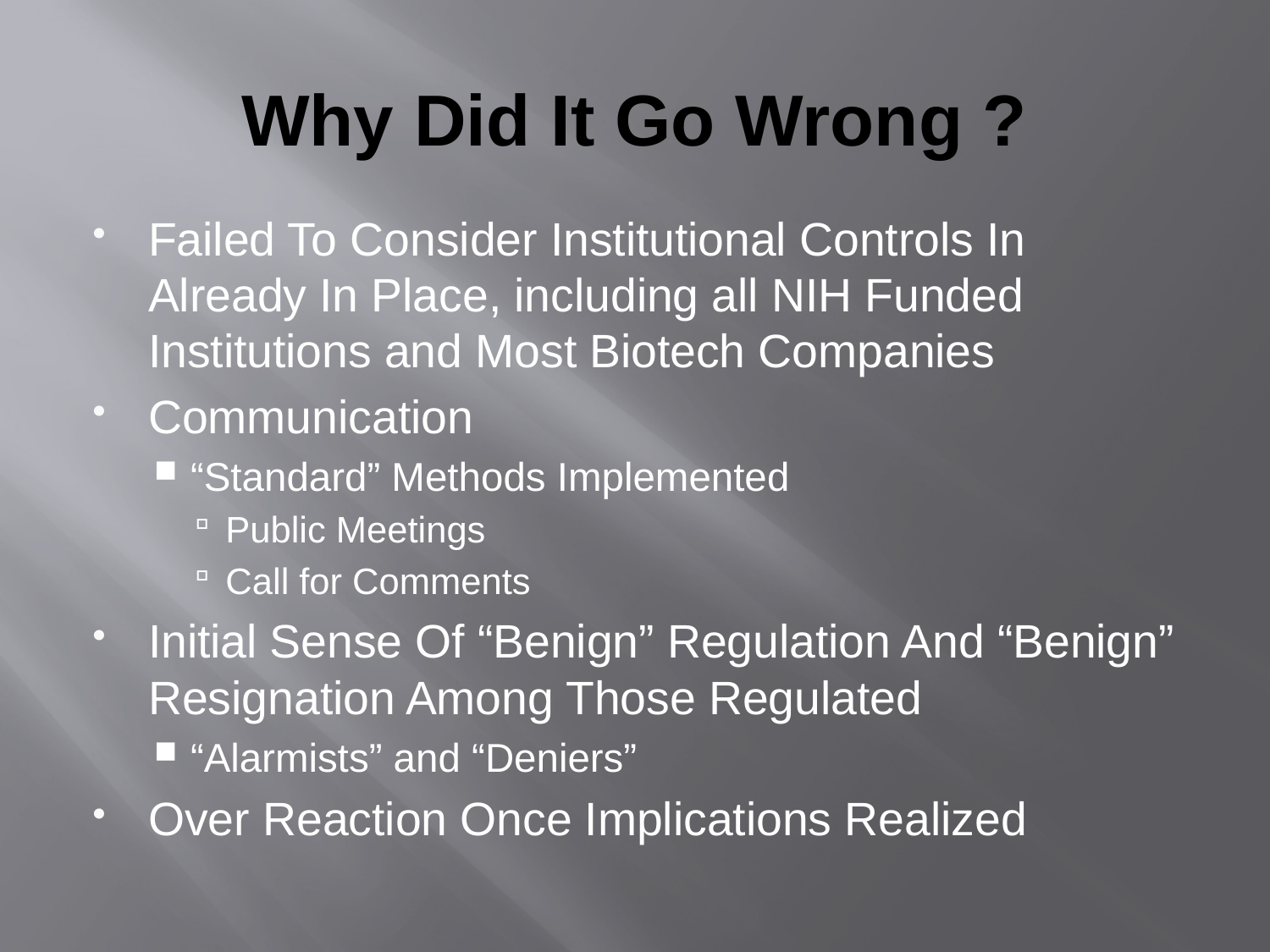

# Why Did It Go Wrong ?
Failed To Consider Institutional Controls In Already In Place, including all NIH Funded Institutions and Most Biotech Companies
Communication
“Standard” Methods Implemented
Public Meetings
Call for Comments
Initial Sense Of “Benign” Regulation And “Benign” Resignation Among Those Regulated
“Alarmists” and “Deniers”
Over Reaction Once Implications Realized